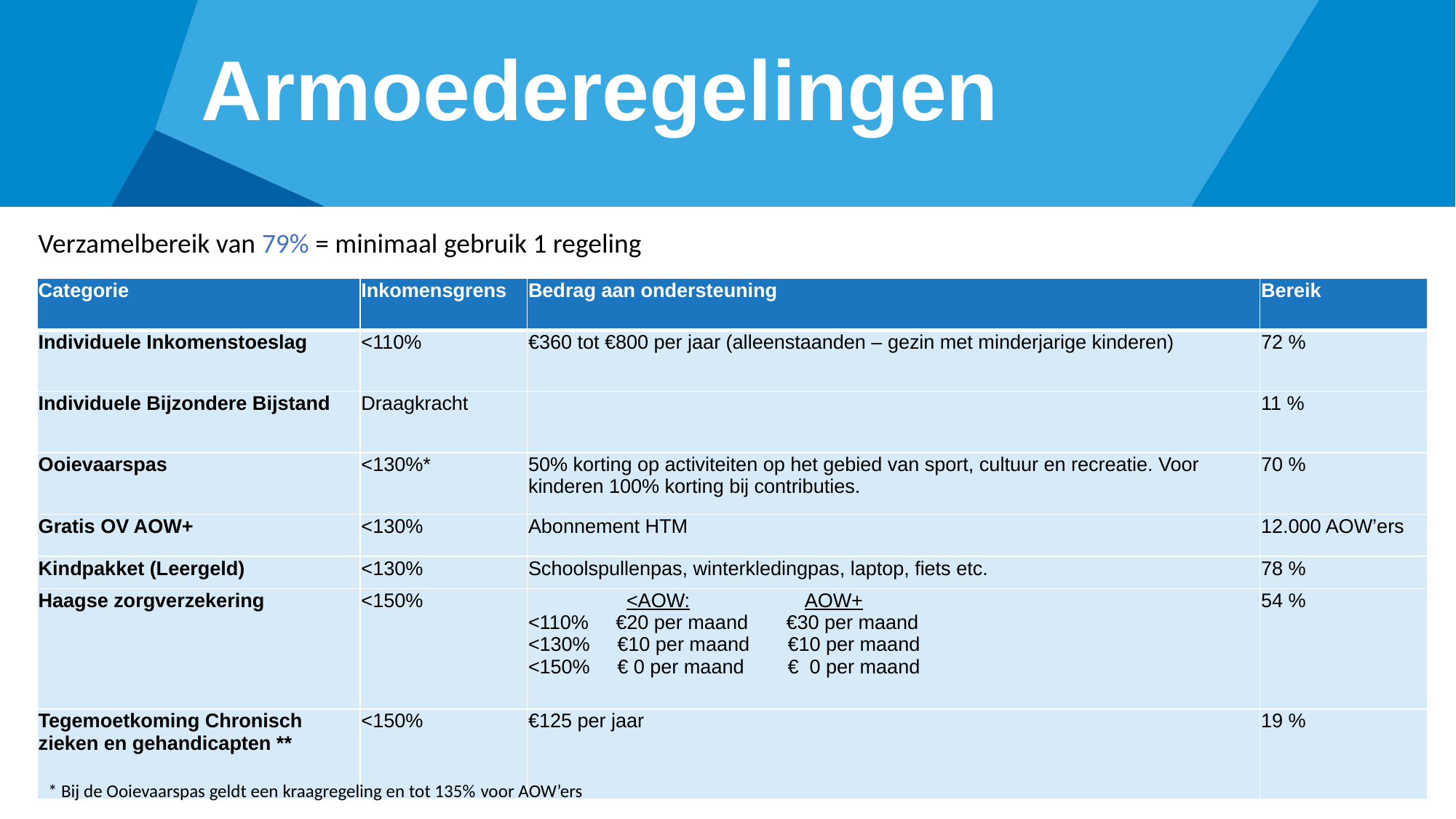

# Armoederegelingen
Verzamelbereik van 79% = minimaal gebruik 1 regeling
| Categorie | Inkomensgrens | Bedrag aan ondersteuning | Bereik |
| --- | --- | --- | --- |
| Individuele Inkomenstoeslag | <110% | €360 tot €800 per jaar (alleenstaanden – gezin met minderjarige kinderen) | 72 % |
| Individuele Bijzondere Bijstand | Draagkracht |  | 11 % |
| Ooievaarspas | <130%\* | 50% korting op activiteiten op het gebied van sport, cultuur en recreatie. Voor kinderen 100% korting bij contributies. | 70 % |
| Gratis OV AOW+ | <130% | Abonnement HTM | 12.000 AOW’ers |
| Kindpakket (Leergeld) | <130% | Schoolspullenpas, winterkledingpas, laptop, fiets etc. | 78 % |
| Haagse zorgverzekering | <150% | <AOW:                     AOW+  <110%     €20 per maand       €30 per maand  <130%     €10 per maand       €10 per maand  <150%     € 0 per maand        €  0 per maand | 54 % |
| Tegemoetkoming Chronisch zieken en gehandicapten \*\* | <150% | €125 per jaar | 19 % |
* Bij de Ooievaarspas geldt een kraagregeling en tot 135% voor AOW’ers